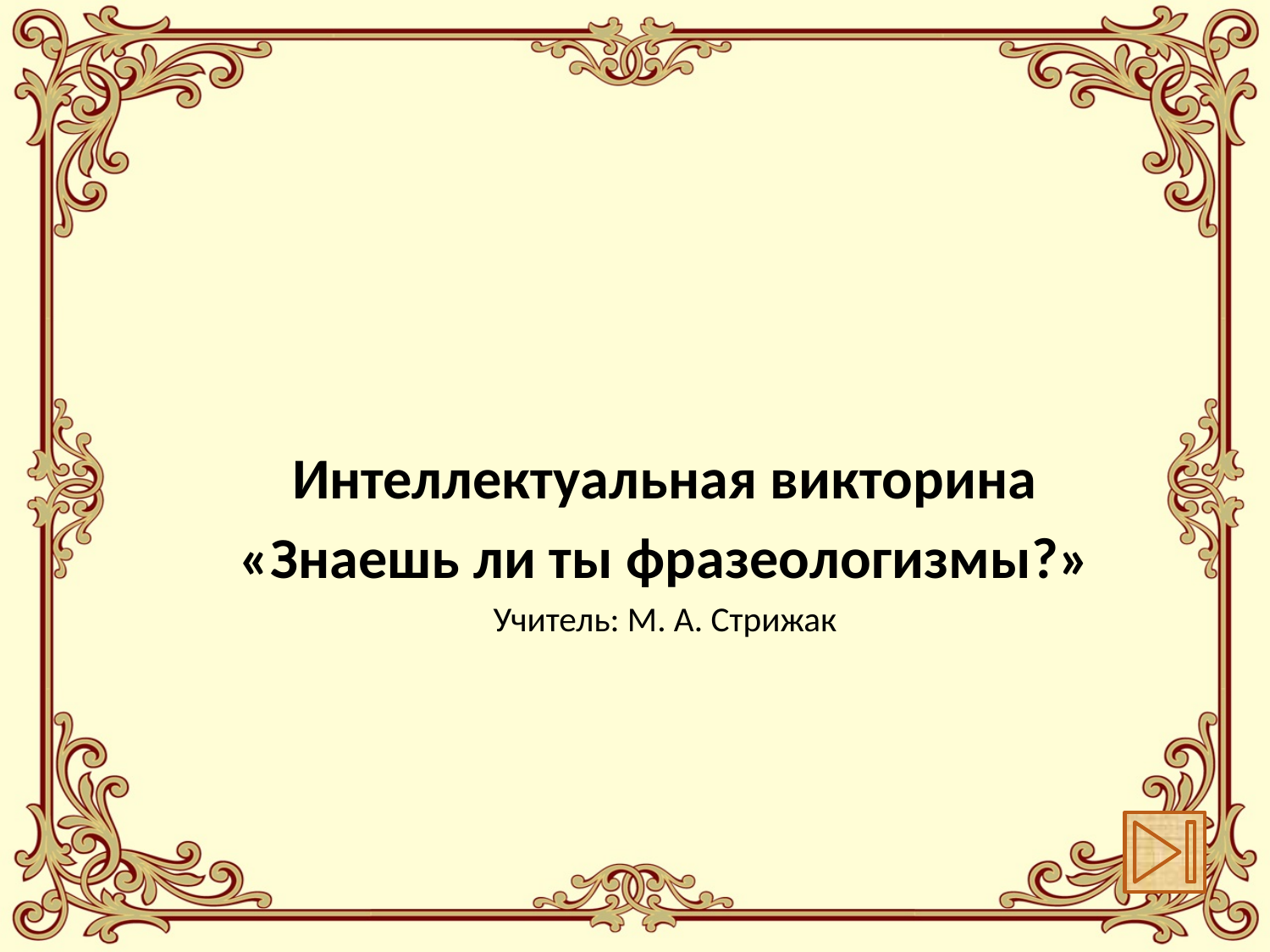

# Интеллектуальная викторина «Знаешь ли ты фразеологизмы?» Учитель: М. А. Стрижак